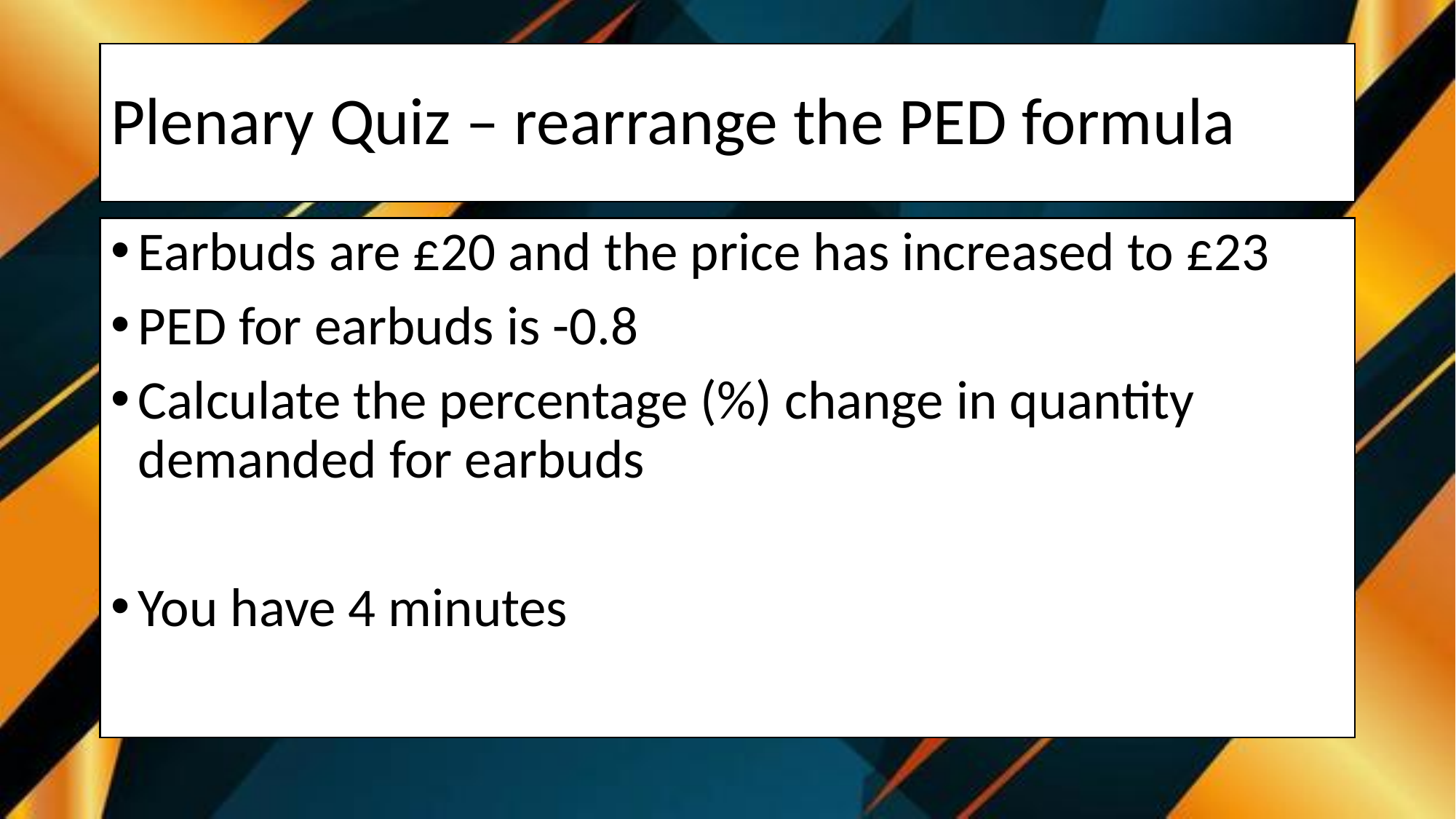

# Plenary Quiz – rearrange the PED formula
Earbuds are £20 and the price has increased to £23
PED for earbuds is -0.8
Calculate the percentage (%) change in quantity demanded for earbuds

You have 4 minutes